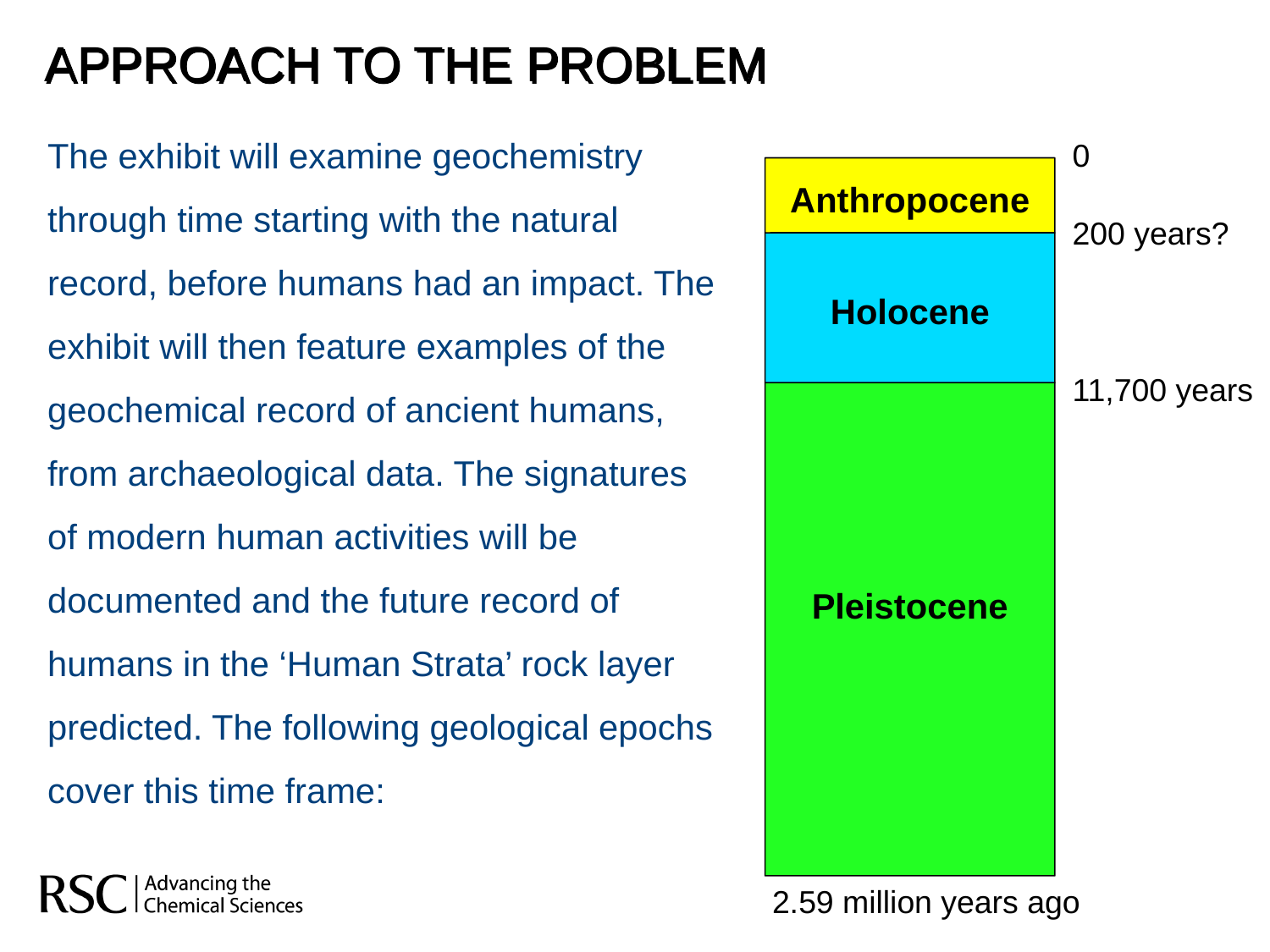

APPROACH TO THE PROBLEM
The exhibit will examine geochemistry through time starting with the natural record, before humans had an impact. The exhibit will then feature examples of the geochemical record of ancient humans, from archaeological data. The signatures of modern human activities will be documented and the future record of humans in the ‘Human Strata’ rock layer predicted. The following geological epochs cover this time frame:
0
200 years?

11,700 years

Anthropocene

Holocene

Pleistocene

2.59 million years ago